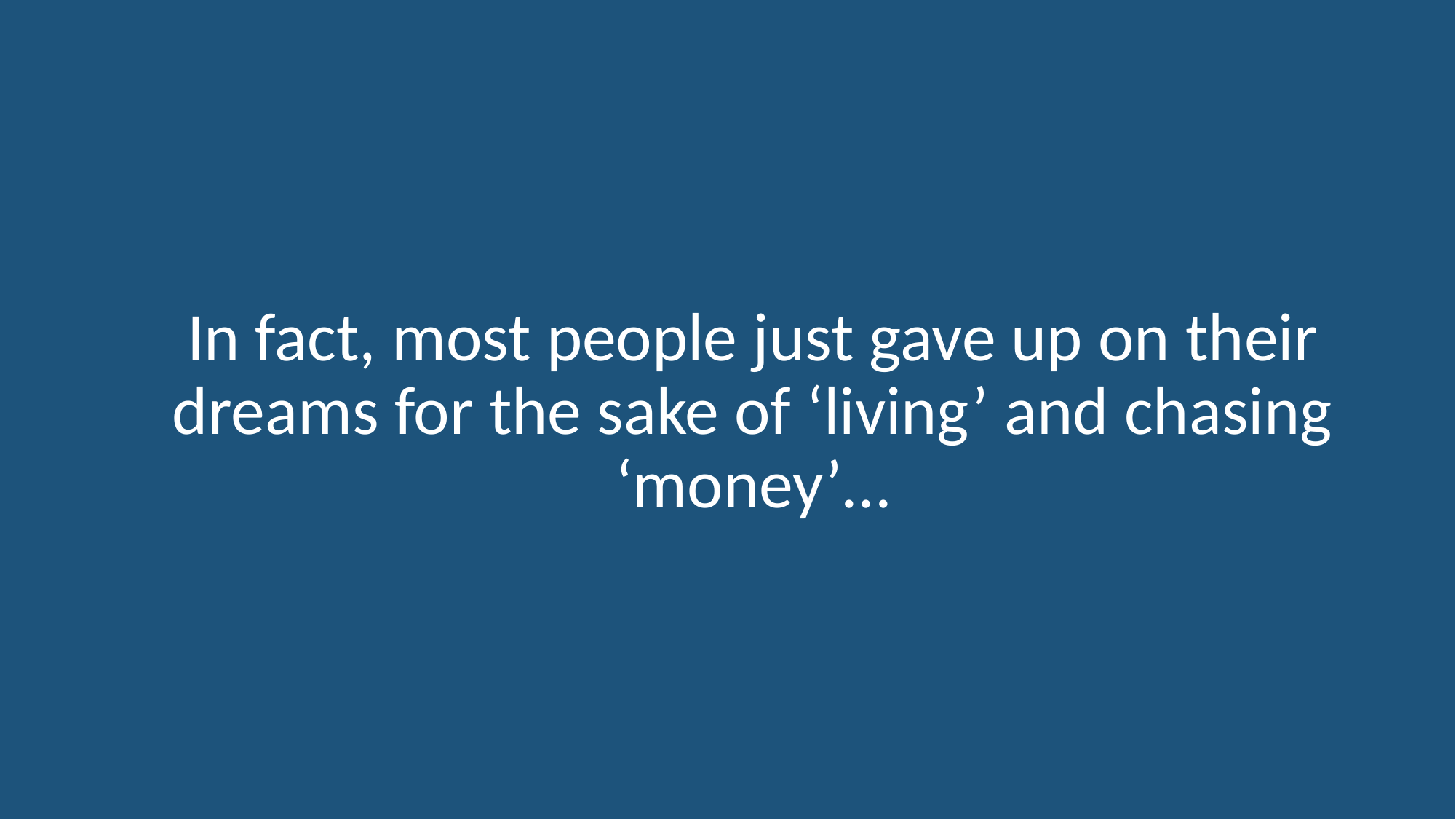

# In fact, most people just gave up on their dreams for the sake of ‘living’ and chasing ‘money’…